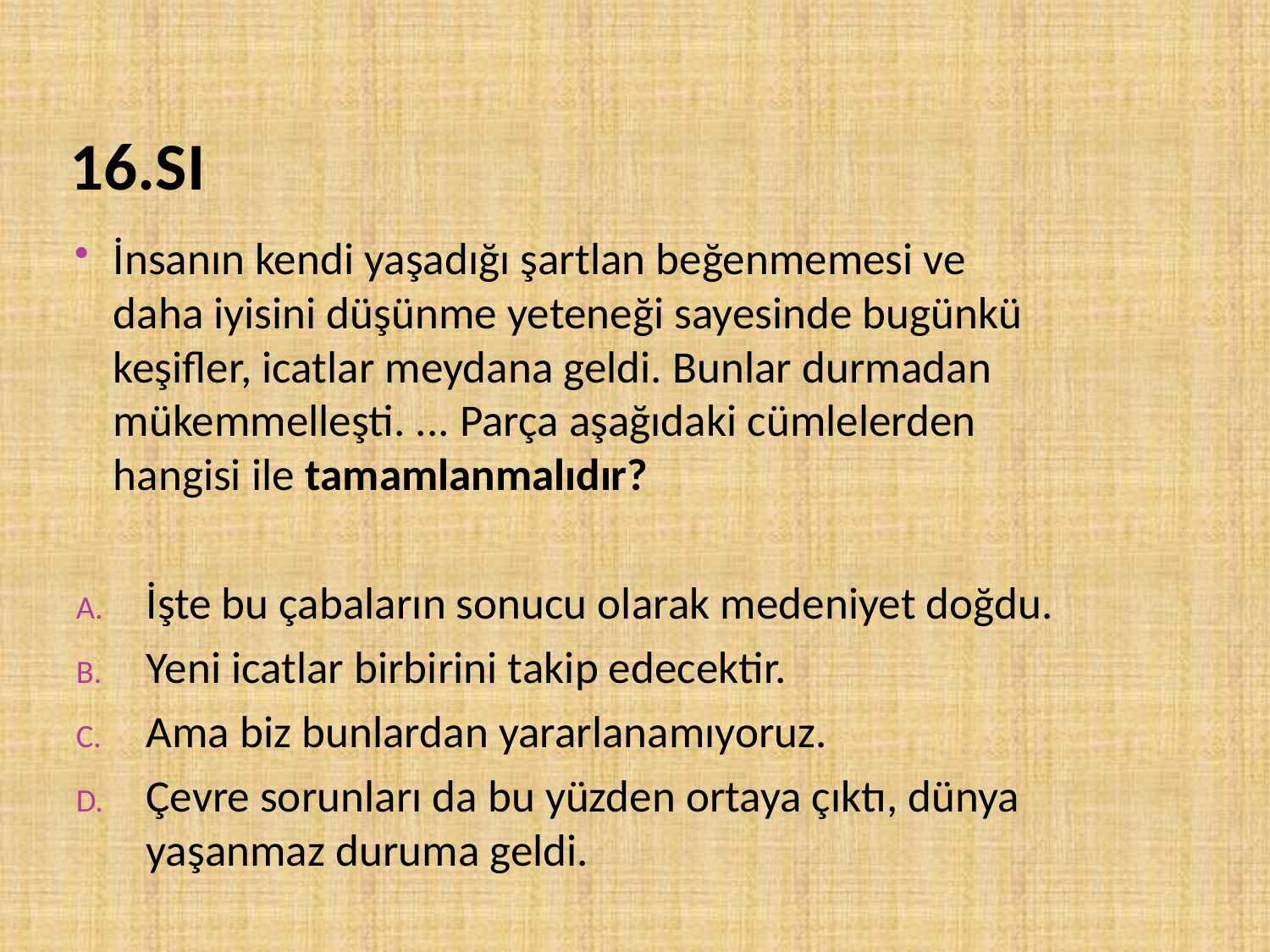

# 16.SI
İnsanın kendi yaşadığı şartlan beğenmemesi ve daha iyisini düşünme yeteneği sayesinde bugünkü keşifler, icatlar meydana geldi. Bunlar durmadan mükemmelleşti. ... Parça aşağıdaki cümlelerden hangisi ile tamamlanmalıdır?

İşte bu çabaların sonucu olarak medeniyet doğdu.
Yeni icatlar birbirini takip edecektir.
Ama biz bunlardan yararlanamıyoruz.
Çevre sorunları da bu yüzden ortaya çıktı, dünya yaşanmaz duruma geldi.